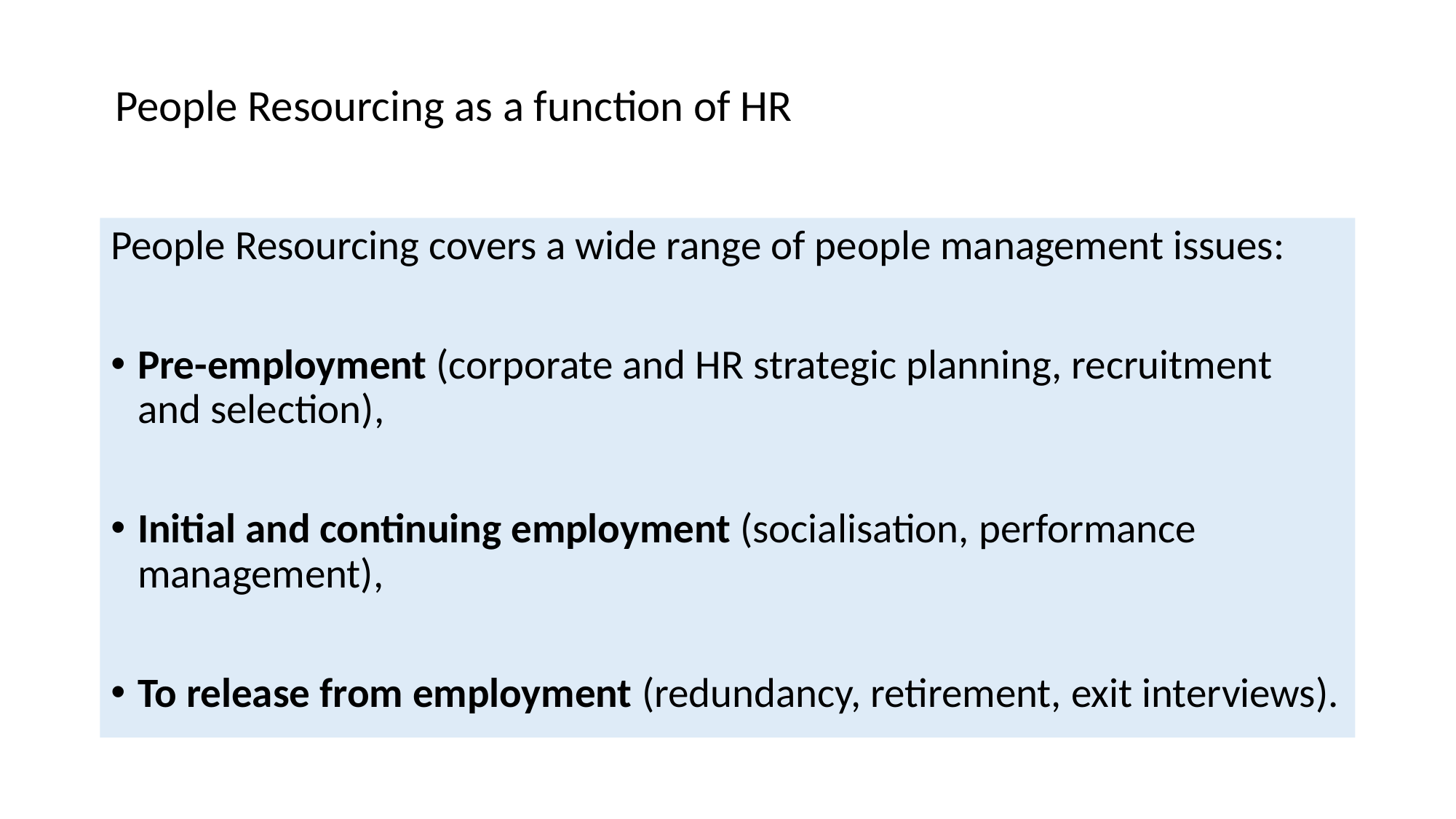

# People Resourcing as a function of HR
People Resourcing covers a wide range of people management issues:

Pre-employment (corporate and HR strategic planning, recruitment and selection),

Initial and continuing employment (socialisation, performance management),

To release from employment (redundancy, retirement, exit interviews).